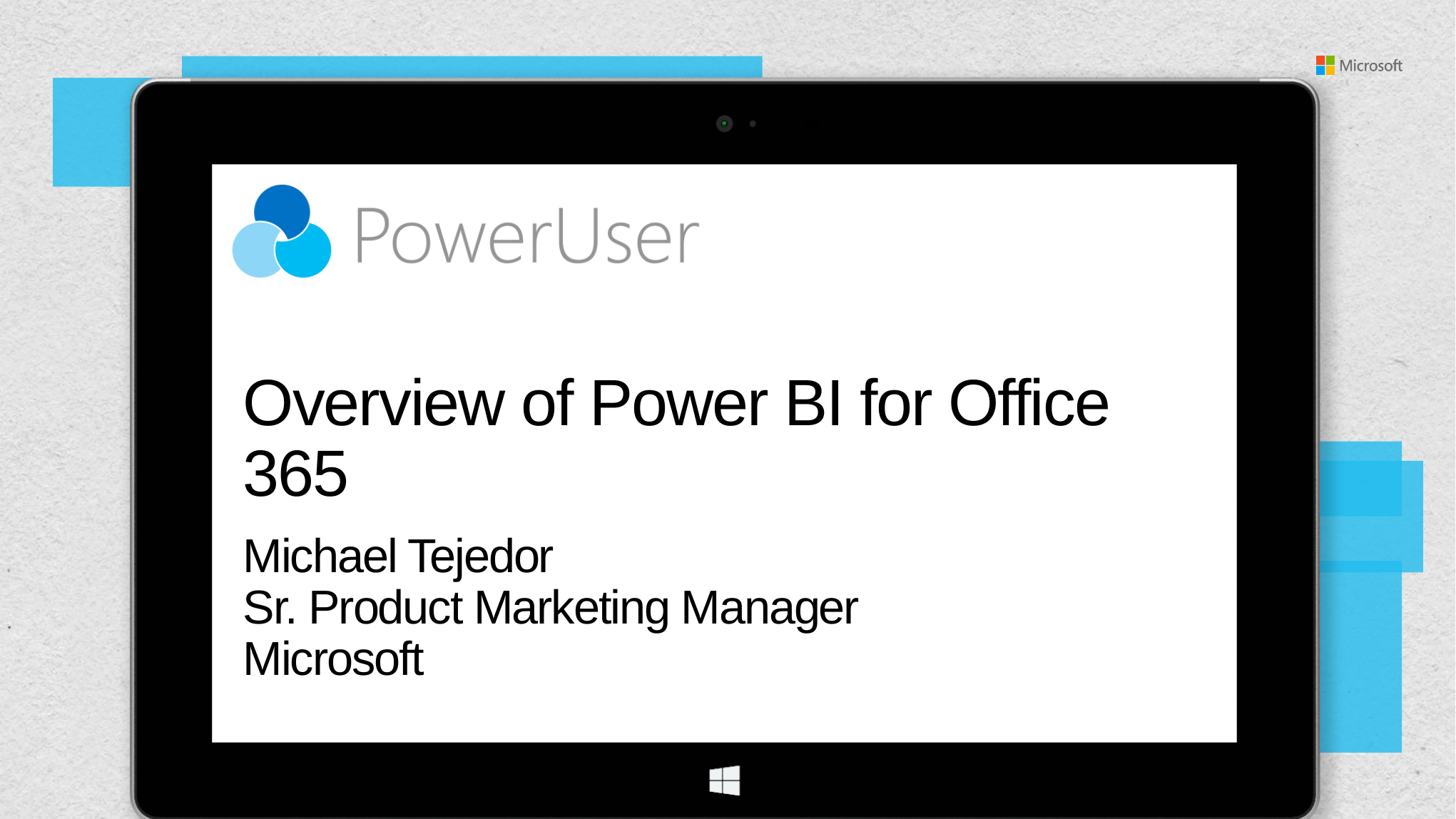

# Overview of Power BI for Office 365
Michael Tejedor
Sr. Product Marketing Manager
Microsoft